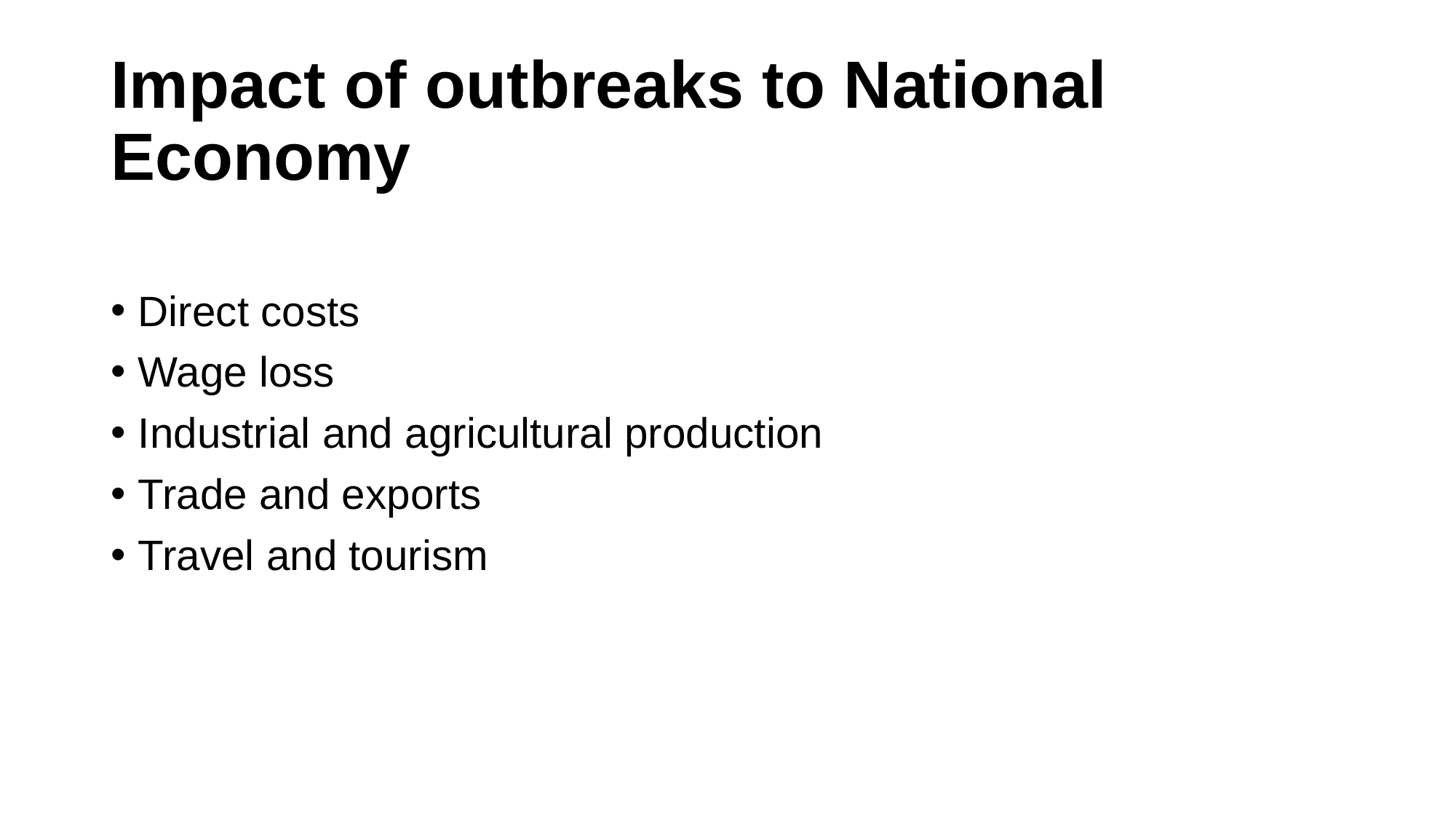

# Impact of outbreaks to National Economy

Direct costs
Wage loss
Industrial and agricultural production
Trade and exports
Travel and tourism